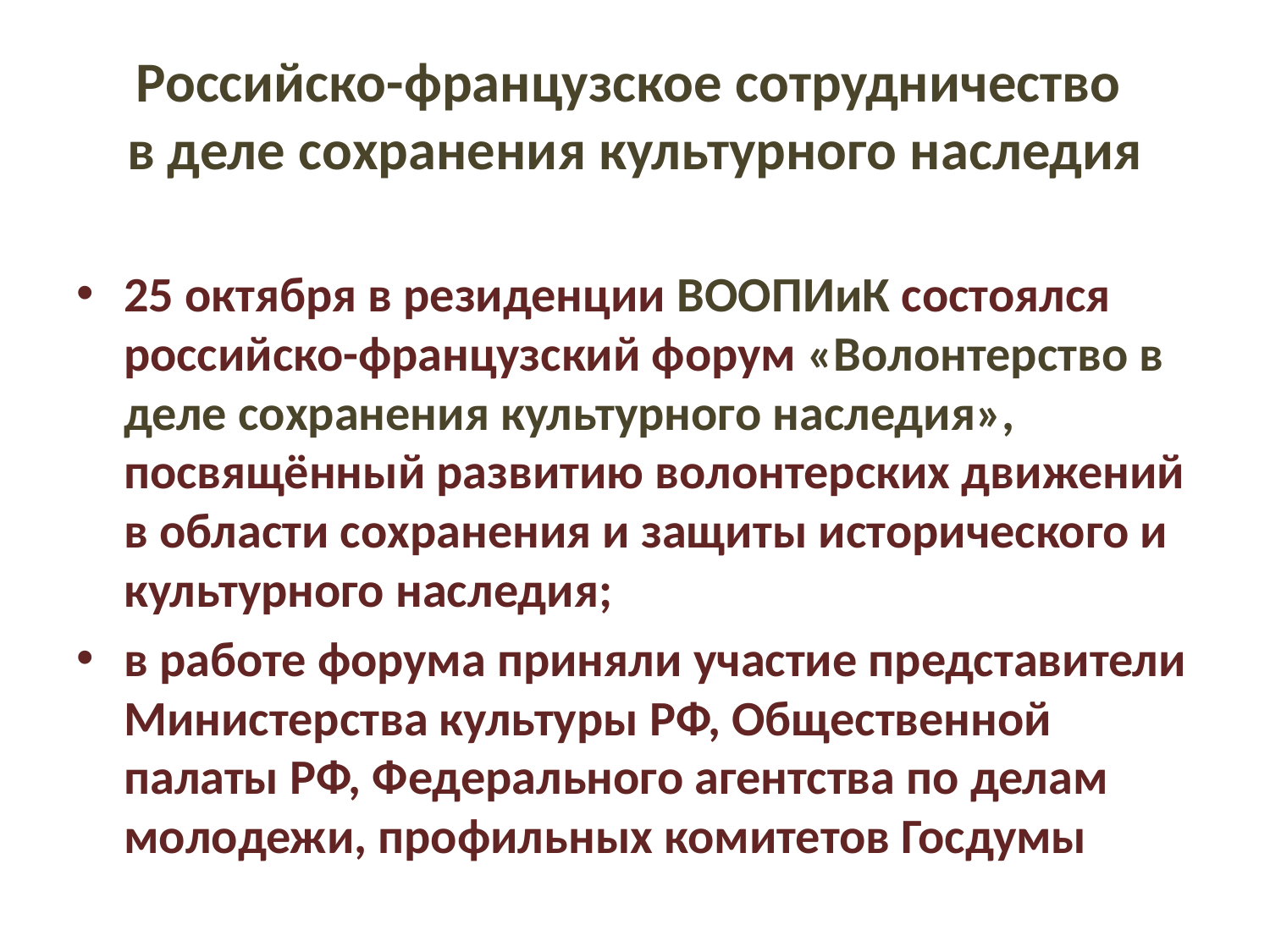

# Российско-французское сотрудничество в деле сохранения культурного наследия
25 октября в резиденции ВООПИиК состоялся российско-французский форум «Волонтерство в деле сохранения культурного наследия», посвящённый развитию волонтерских движений в области сохранения и защиты исторического и культурного наследия;
в работе форума приняли участие представители Министерства культуры РФ, Общественной палаты РФ, Федерального агентства по делам молодежи, профильных комитетов Госдумы